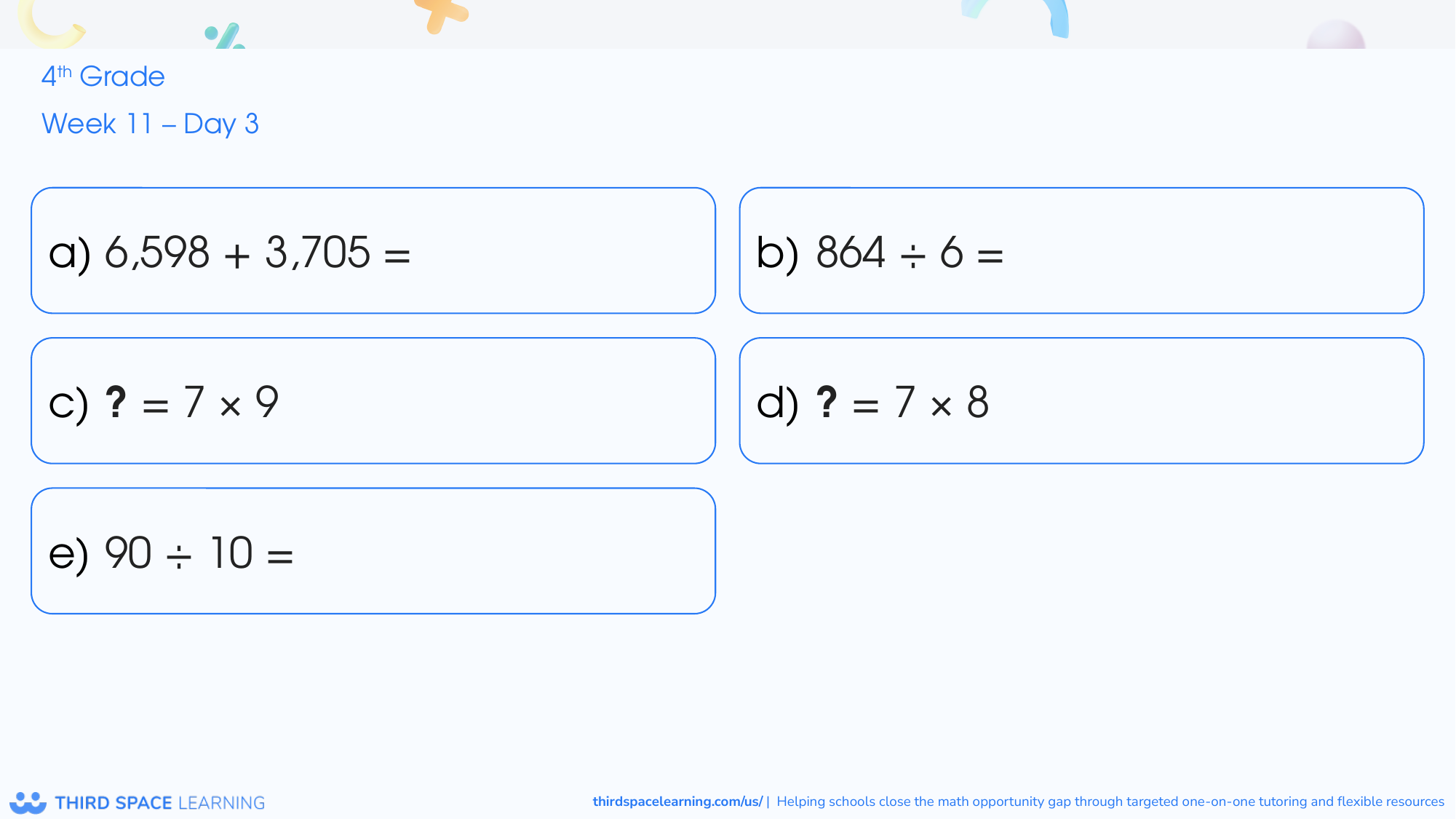

4th Grade
Week 11 – Day 3
6,598 + 3,705 =
864 ÷ 6 =
? = 7 × 9
? = 7 × 8
90 ÷ 10 =